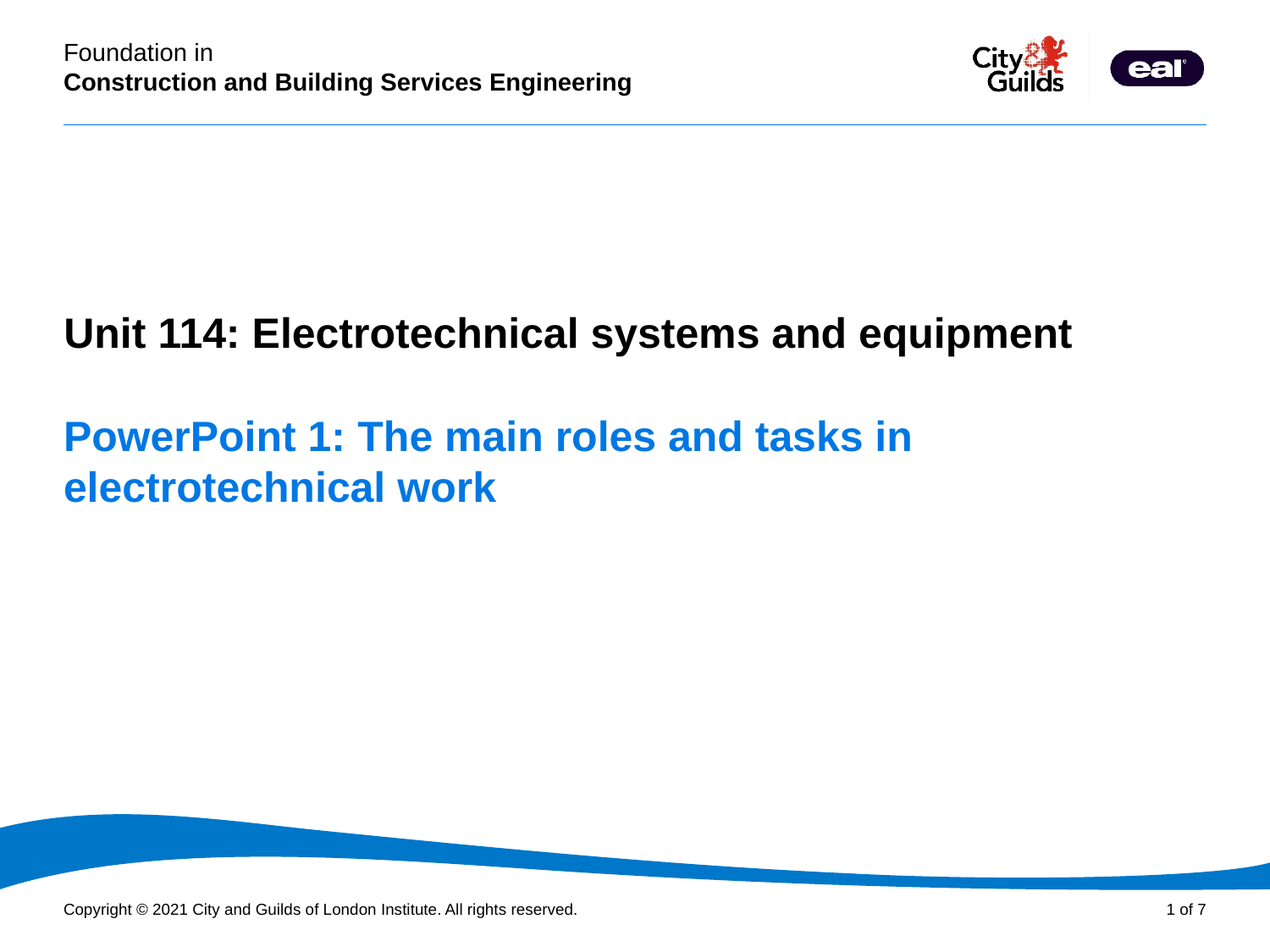

PowerPoint presentation
Unit 114: Electrotechnical systems and equipment
PowerPoint 1: The main roles and tasks in electrotechnical work